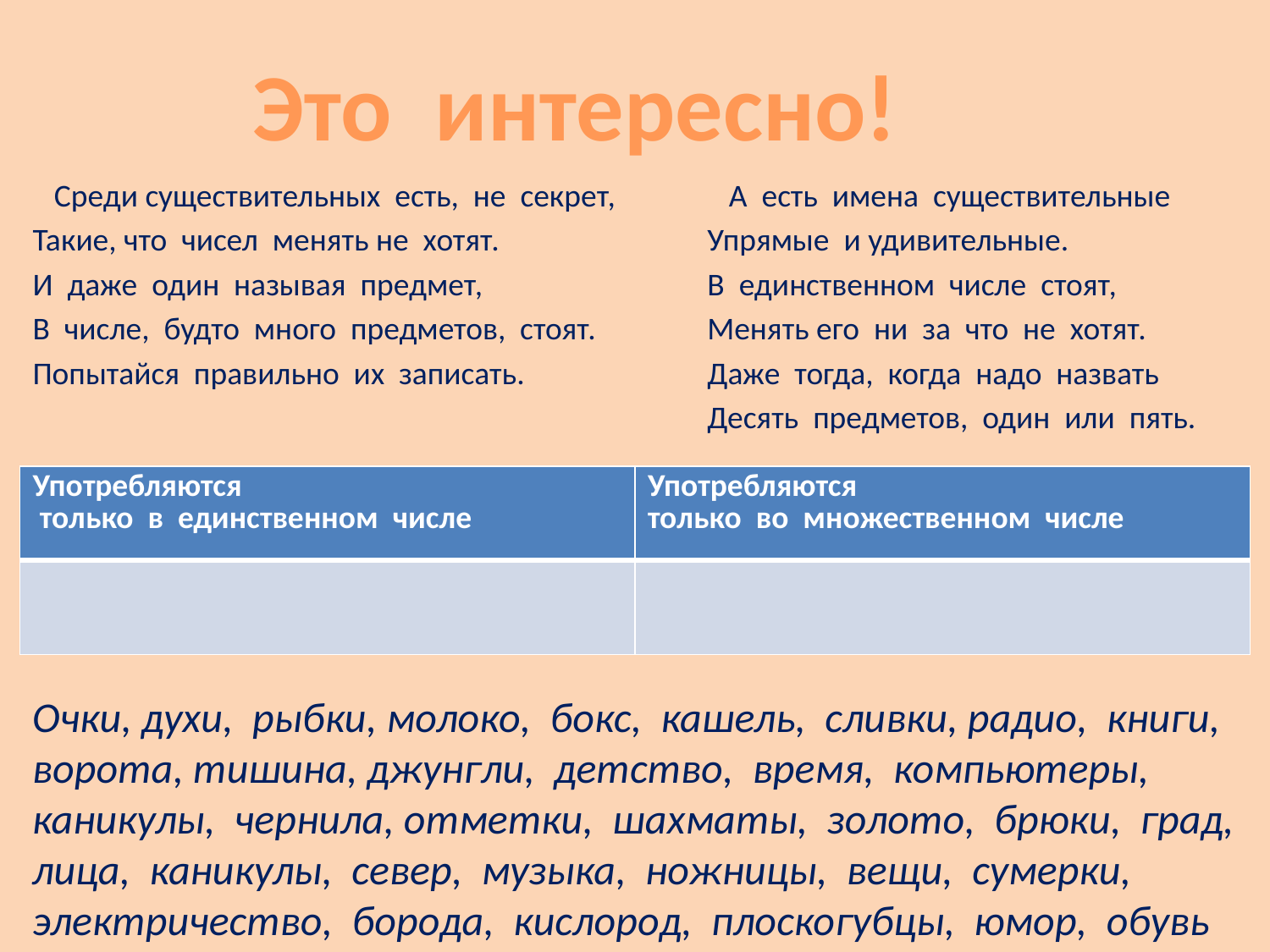

#
Это  интересно!
   Среди существительных  есть,  не  секрет,
Такие, что  чисел  менять не  хотят.
И  даже  один  называя  предмет,
В  числе,  будто  много  предметов,  стоят.
Попытайся  правильно  их  записать.

   А  есть  имена  существительные
Упрямые  и удивительные.
В  единственном  числе  стоят,
Менять его  ни  за  что  не  хотят.
Даже  тогда,  когда  надо  назвать
Десять  предметов,  один  или  пять.

| Употребляются только в единственном числе | Употребляются только во множественном числе |
| --- | --- |
|  |  |
Очки, духи,  рыбки, молоко,  бокс,  кашель,  сливки, радио,  книги,  ворота, тишина, джунгли,  детство,  время,  компьютеры, каникулы,  чернила, отметки,  шахматы,  золото,  брюки,  град,
лица,  каникулы,  север,  музыка,  ножницы,  вещи,  сумерки, электричество,  борода,  кислород,  плоскогубцы,  юмор,  обувь